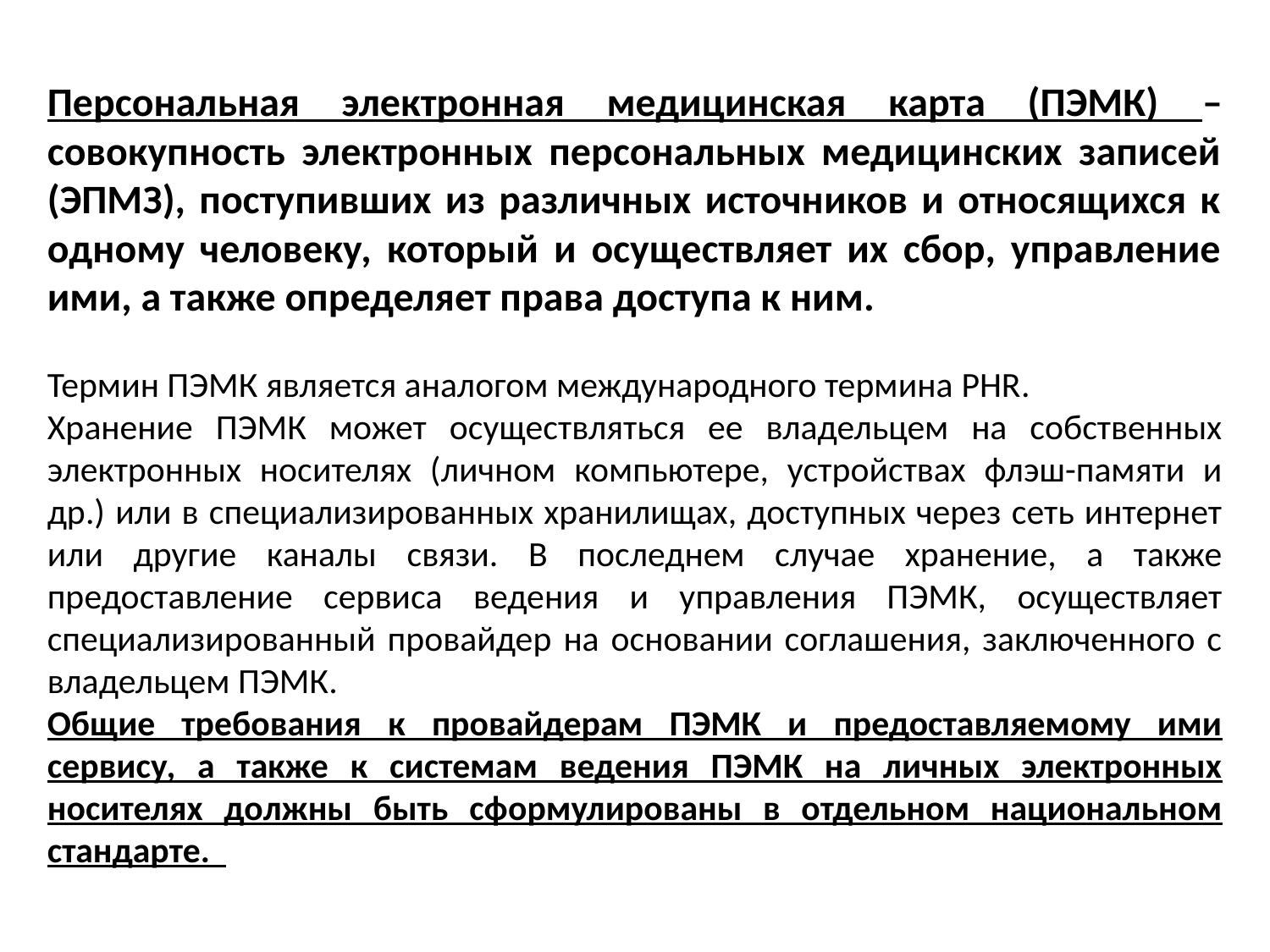

Персональная электронная медицинская карта (ПЭМК) – совокупность электронных персональных медицинских записей (ЭПМЗ), поступивших из различных источников и относящихся к одному человеку, который и осуществляет их сбор, управление ими, а также определяет права доступа к ним.

Термин ПЭМК является аналогом международного термина PHR.
Хранение ПЭМК может осуществляться ее владельцем на собственных электронных носителях (личном компьютере, устройствах флэш-памяти и др.) или в специализированных хранилищах, доступных через сеть интернет или другие каналы связи. В последнем случае хранение, а также предоставление сервиса ведения и управления ПЭМК, осуществляет специализированный провайдер на основании соглашения, заключенного с владельцем ПЭМК.
Общие требования к провайдерам ПЭМК и предоставляемому ими сервису, а также к системам ведения ПЭМК на личных электронных носителях должны быть сформулированы в отдельном национальном стандарте.